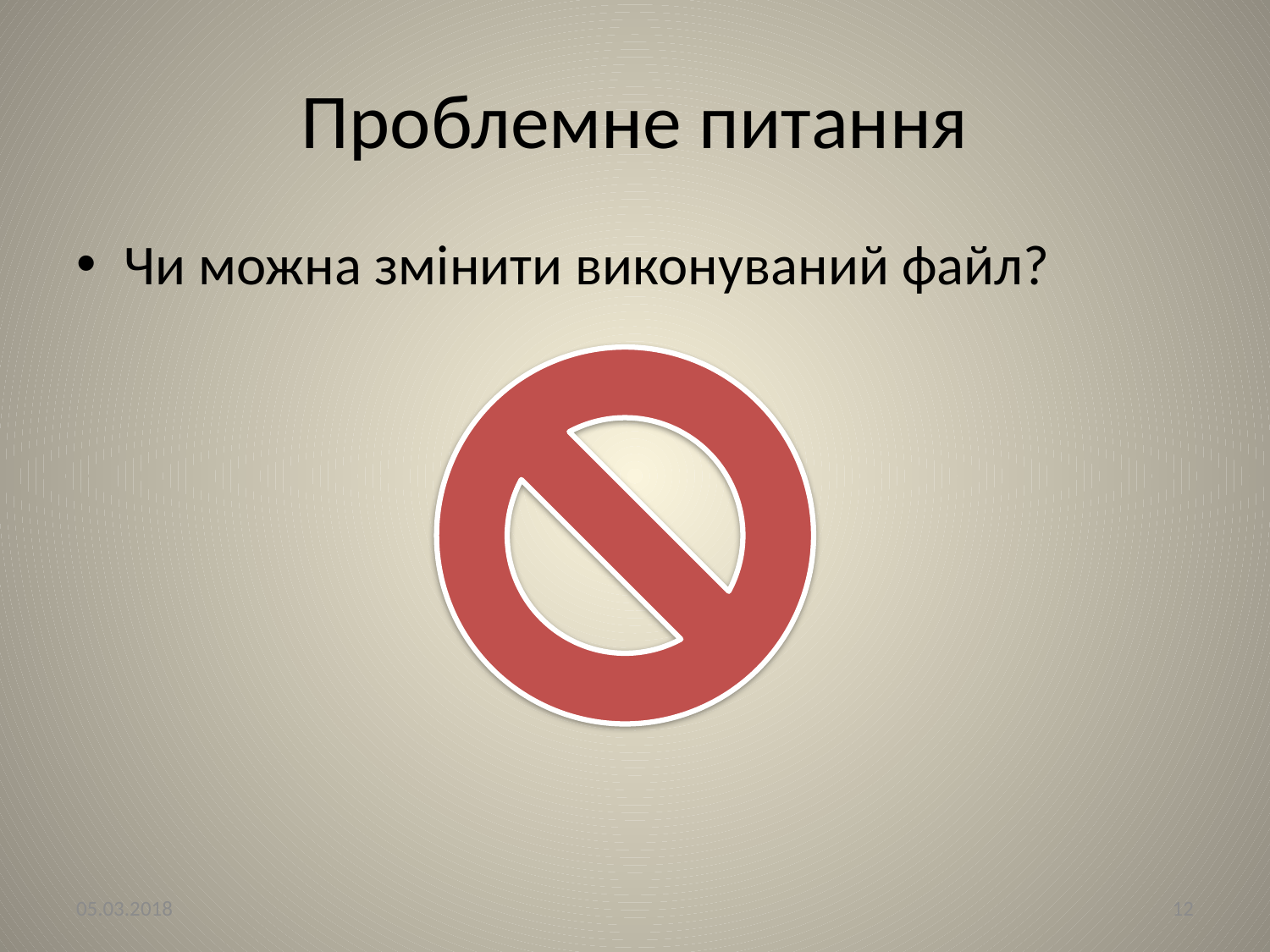

# Проблемне питання
Чи можна змінити виконуваний файл?

05.03.2018
12